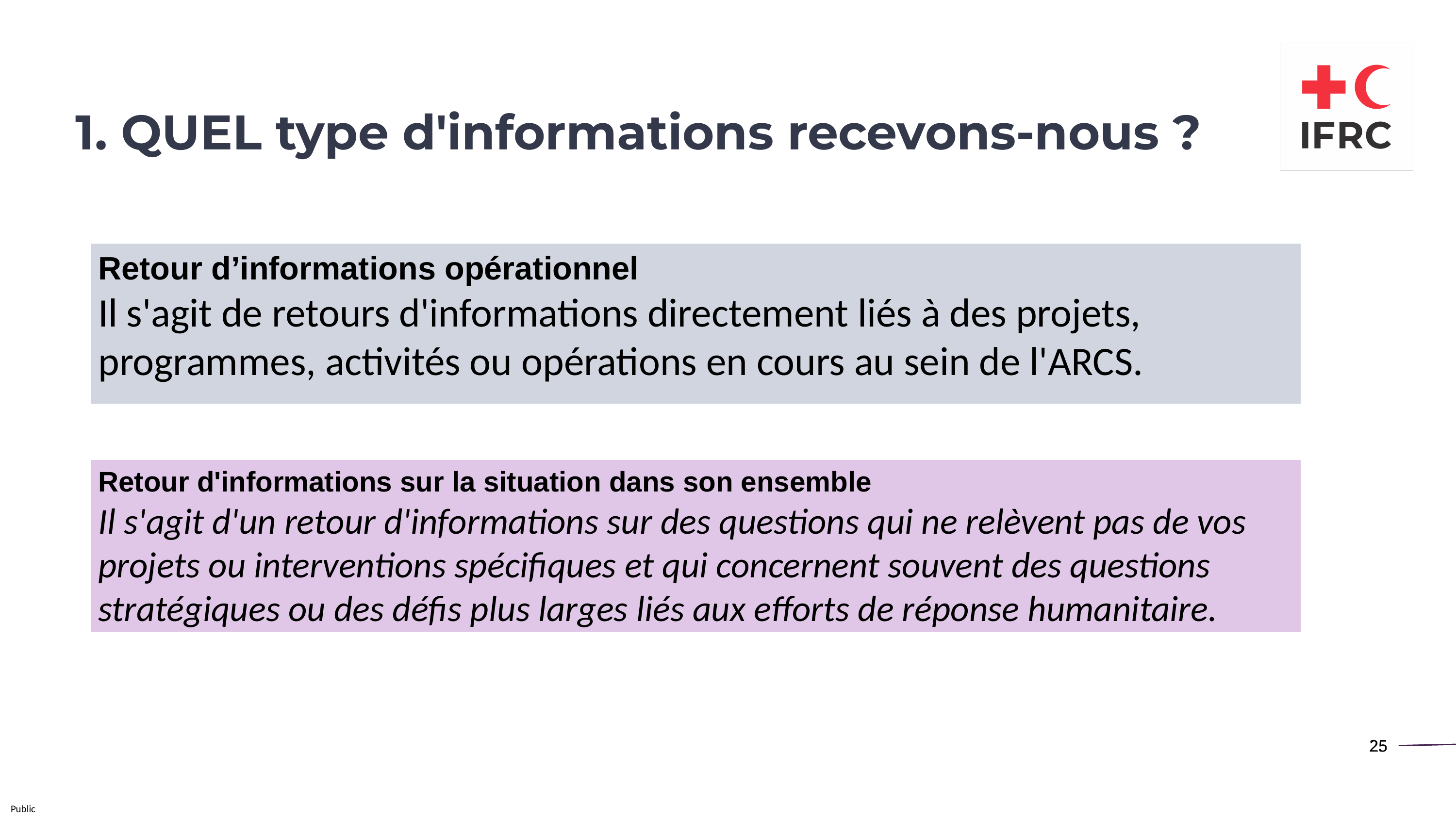

1. QUEL type d'informations recevons-nous ?
Retour d’informations opérationnel
Il s'agit de retours d'informations directement liés à des projets, programmes, activités ou opérations en cours au sein de l'ARCS.

Retour d'informations sur la situation dans son ensemble
Il s'agit d'un retour d'informations sur des questions qui ne relèvent pas de vos projets ou interventions spécifiques et qui concernent souvent des questions stratégiques ou des défis plus larges liés aux efforts de réponse humanitaire.